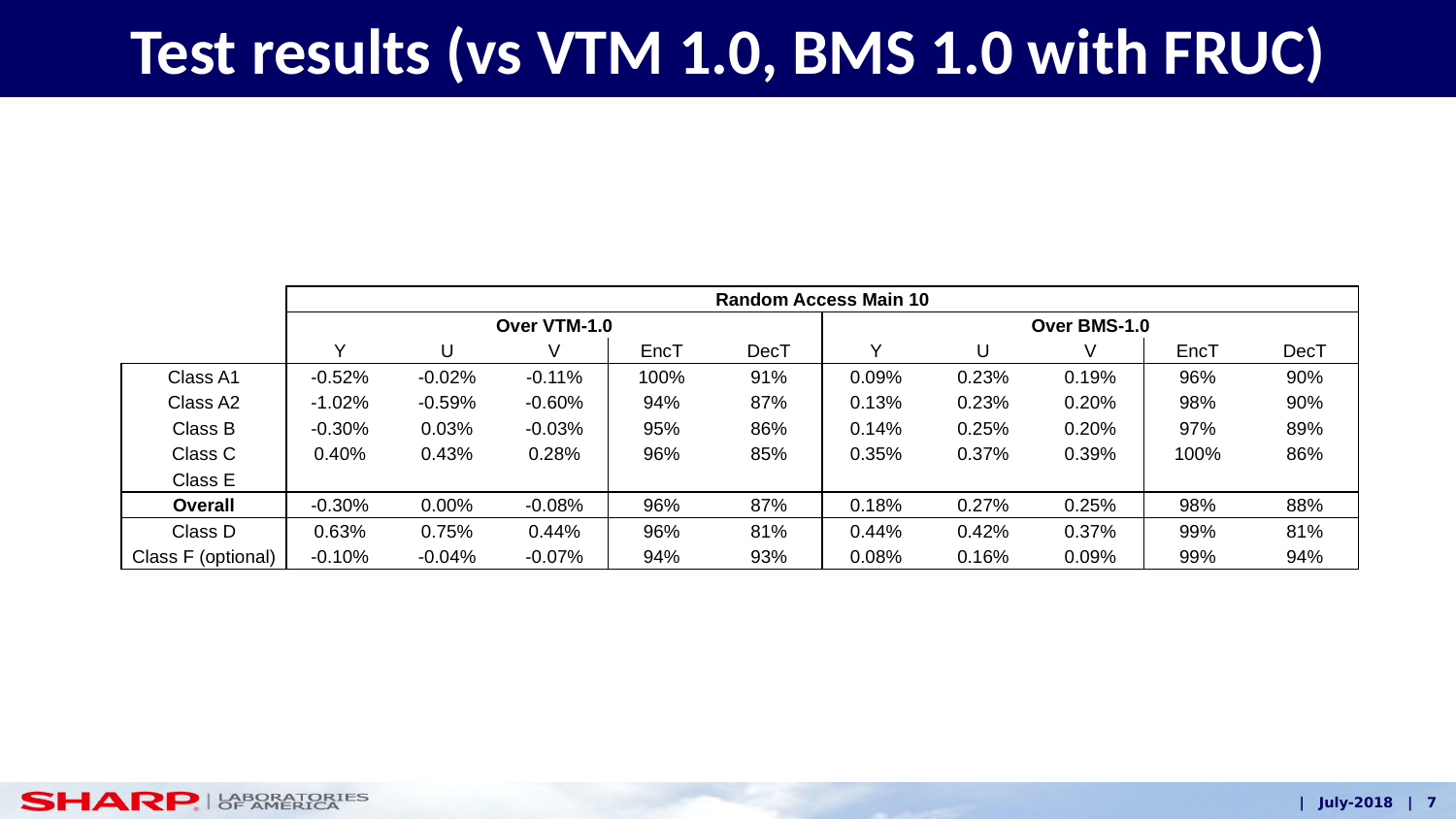

7
# Test results (vs VTM 1.0, BMS 1.0 with FRUC)
|  | Random Access Main 10 |  |  |  |  |  |  |  |  |  |
| --- | --- | --- | --- | --- | --- | --- | --- | --- | --- | --- |
|  | Over VTM-1.0 |  |  |  |  | Over BMS-1.0 |  |  |  |  |
|  | Y | U | V | EncT | DecT | Y | U | V | EncT | DecT |
| Class A1 | -0.52% | -0.02% | -0.11% | 100% | 91% | 0.09% | 0.23% | 0.19% | 96% | 90% |
| Class A2 | -1.02% | -0.59% | -0.60% | 94% | 87% | 0.13% | 0.23% | 0.20% | 98% | 90% |
| Class B | -0.30% | 0.03% | -0.03% | 95% | 86% | 0.14% | 0.25% | 0.20% | 97% | 89% |
| Class C | 0.40% | 0.43% | 0.28% | 96% | 85% | 0.35% | 0.37% | 0.39% | 100% | 86% |
| Class E |  |  |  |  |  |  |  |  |  |  |
| Overall | -0.30% | 0.00% | -0.08% | 96% | 87% | 0.18% | 0.27% | 0.25% | 98% | 88% |
| Class D | 0.63% | 0.75% | 0.44% | 96% | 81% | 0.44% | 0.42% | 0.37% | 99% | 81% |
| Class F (optional) | -0.10% | -0.04% | -0.07% | 94% | 93% | 0.08% | 0.16% | 0.09% | 99% | 94% |